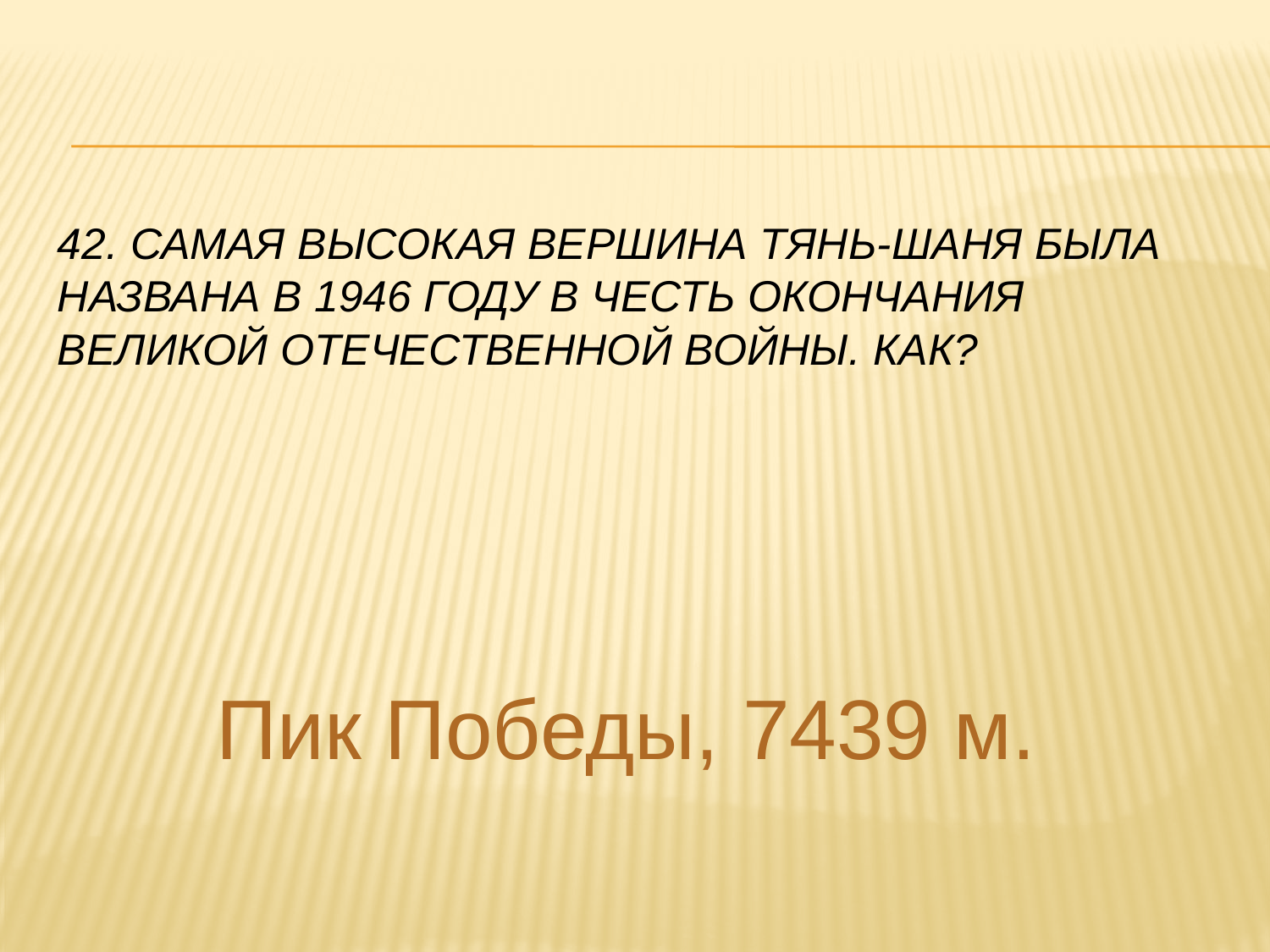

# 42. Самая высокая вершина Тянь-Шаня была названа в 1946 году в честь окончания Великой Отечественной войны. Как?
Пик Победы, 7439 м.